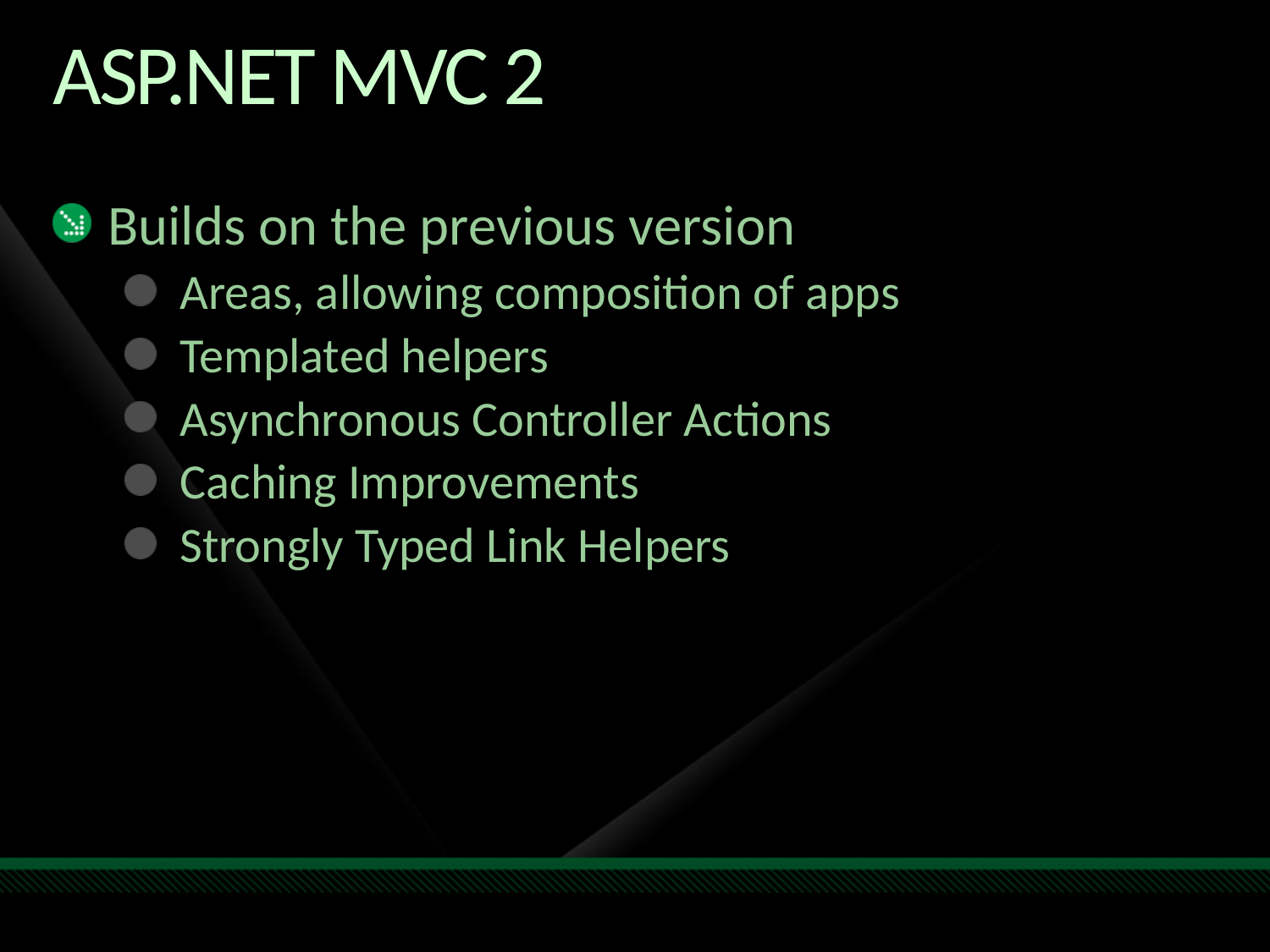

# ASP.NET MVC 2
Builds on the previous version
Areas, allowing composition of apps
Templated helpers
Asynchronous Controller Actions
Caching Improvements
Strongly Typed Link Helpers